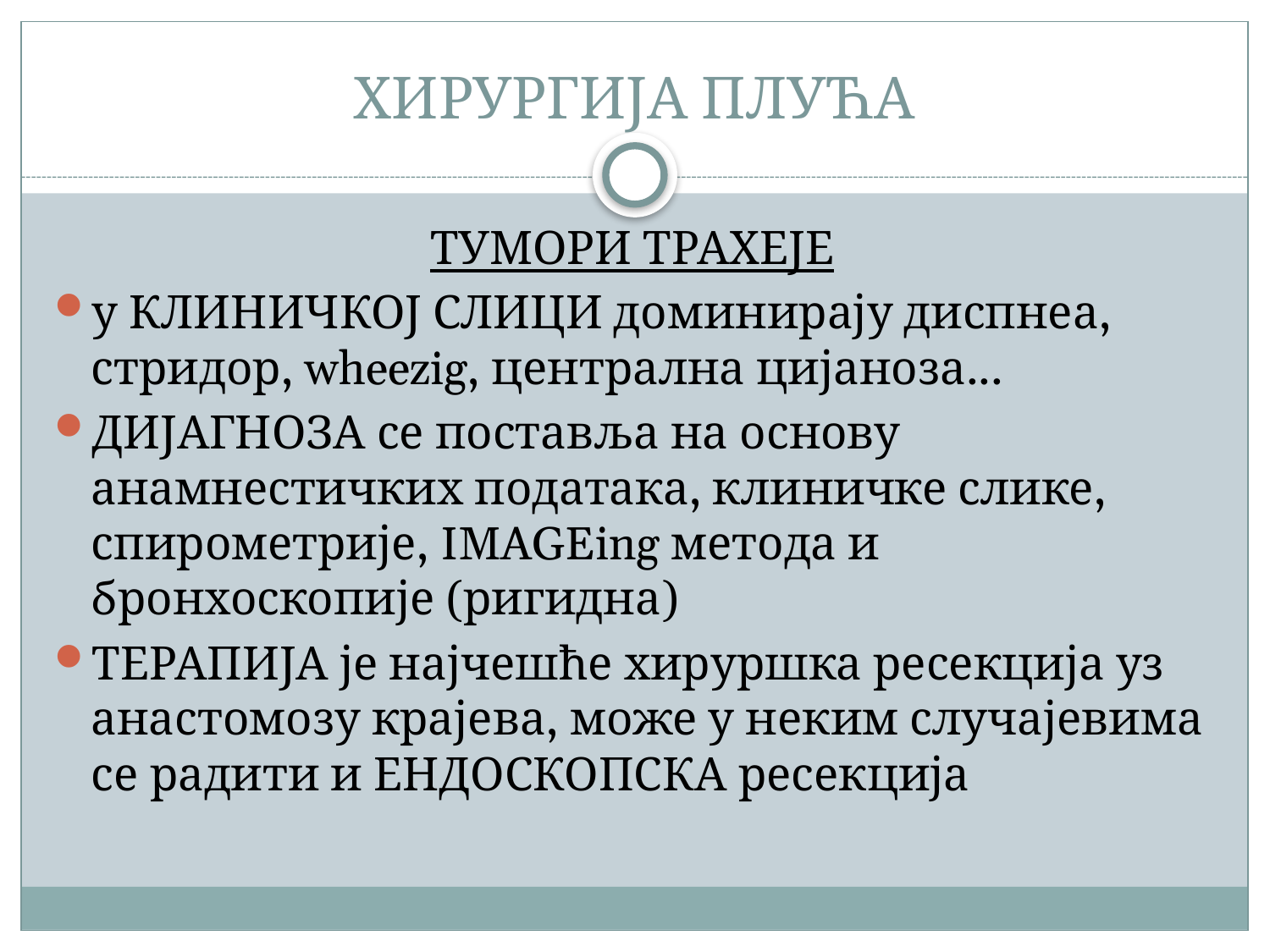

# ХИРУРГИЈА ПЛУЋА
ТУМОРИ ТРАХЕЈЕ
у КЛИНИЧКОЈ СЛИЦИ доминирају диспнеа, стридор, wheezig, централна цијаноза...
ДИЈАГНОЗА се поставља на основу анамнестичких података, клиничке слике, спирометрије, IMAGEing метода и бронхоскопије (ригидна)
ТЕРАПИЈА је најчешће хируршка ресекција уз анастомозу крајева, може у неким случајевима се радити и ЕНДОСКОПСКА ресекција